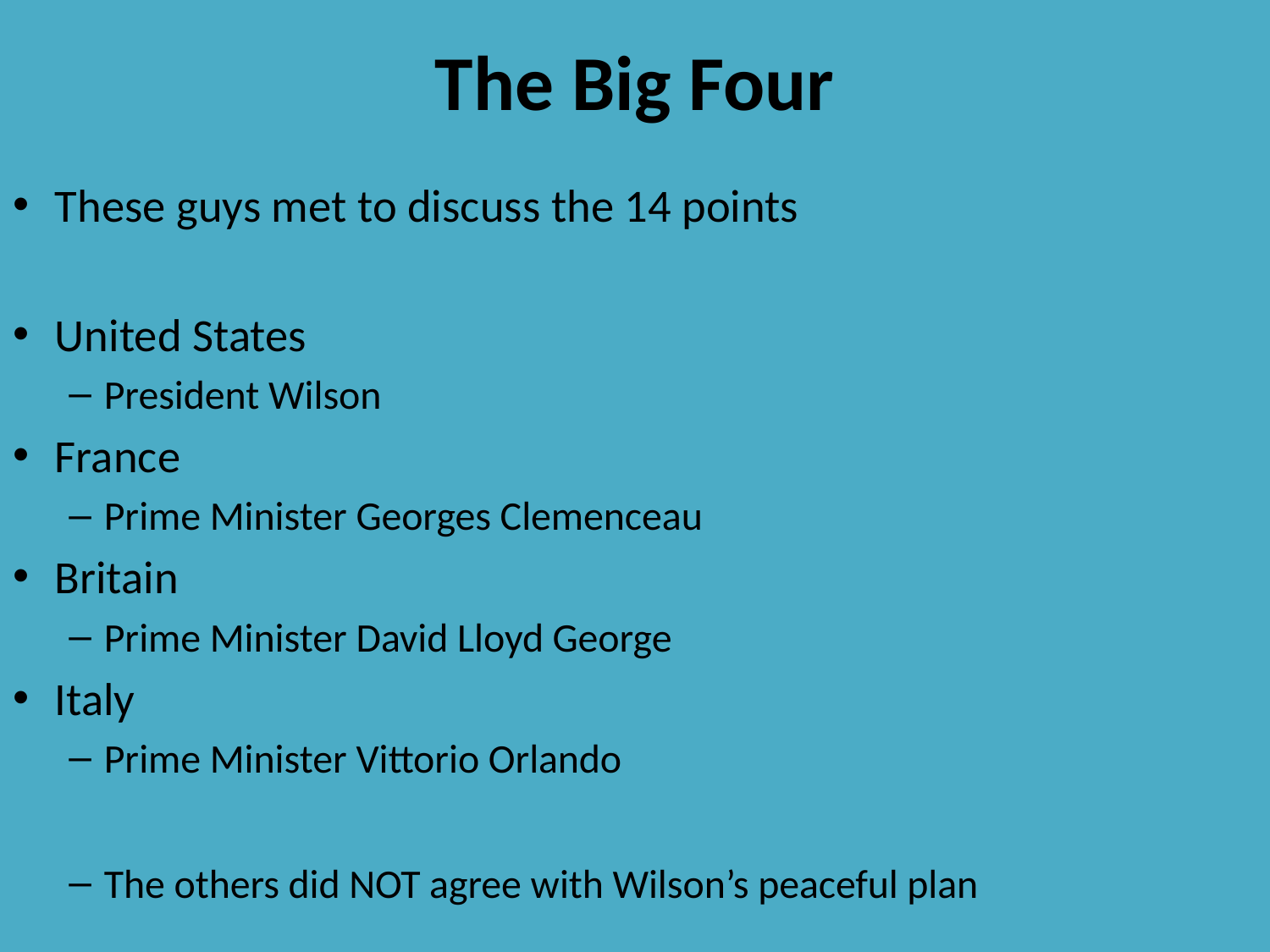

# The Big Four
These guys met to discuss the 14 points

United States
President Wilson
France
Prime Minister Georges Clemenceau
Britain
Prime Minister David Lloyd George
Italy
Prime Minister Vittorio Orlando

The others did NOT agree with Wilson’s peaceful plan